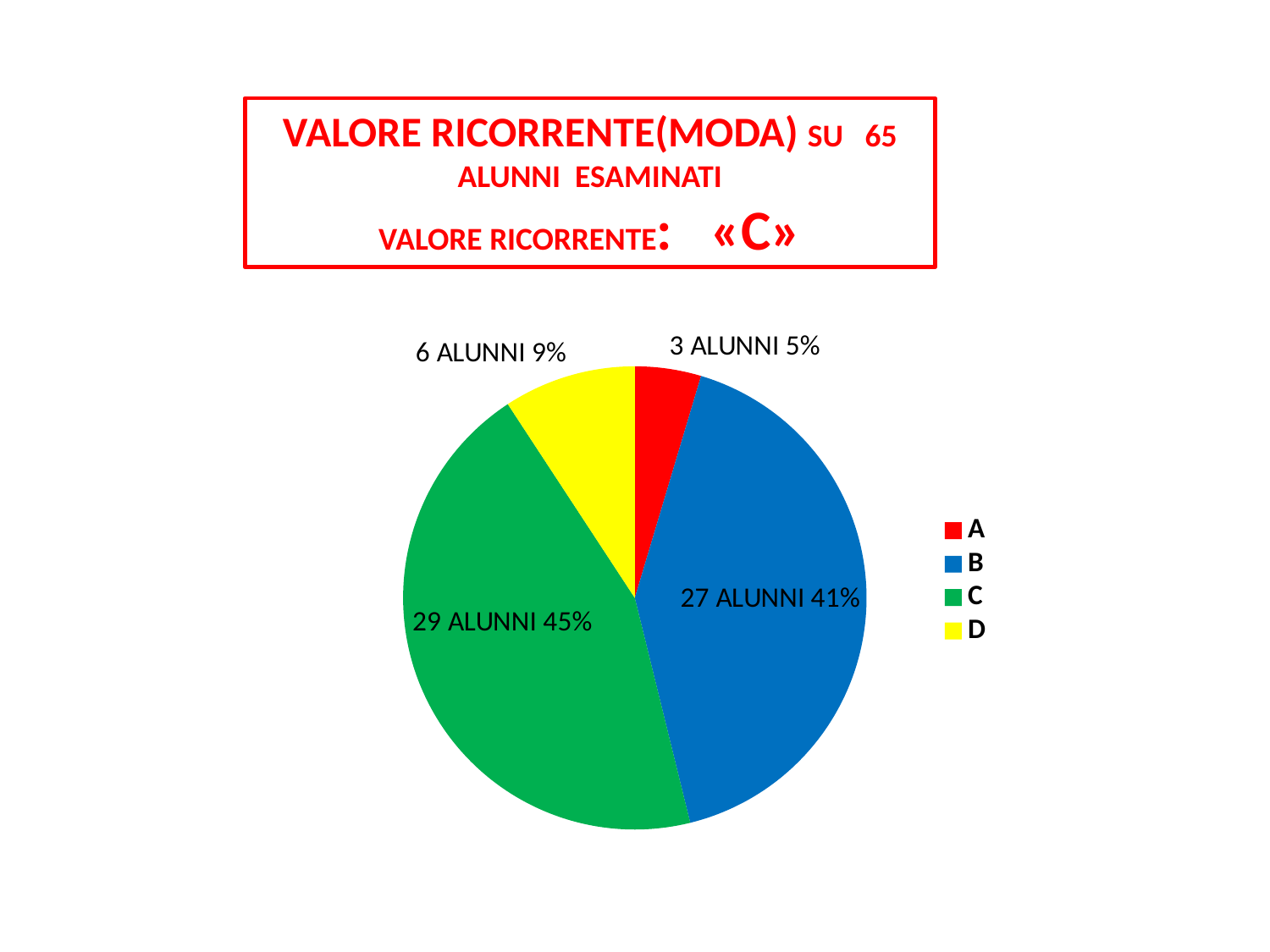

VALORE RICORRENTE(MODA) SU   65 ALUNNI  ESAMINATI
VALORE RICORRENTE:   «C»

### Chart

| Category |  |
|---|---|
| A | 3.0 |
| B | 27.0 |
| C | 29.0 |
| D | 6.0 |